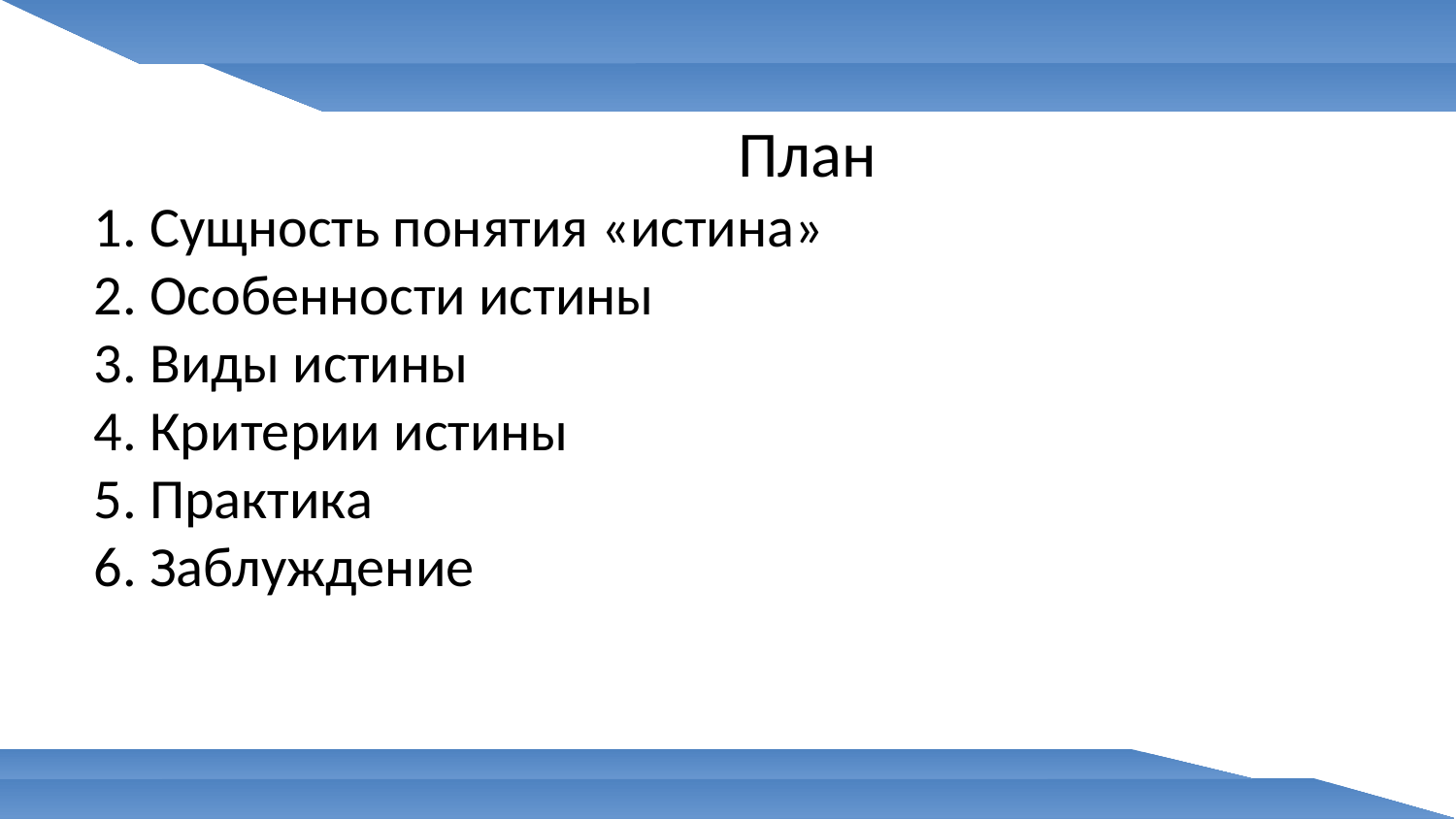

План
1. Сущность понятия «истина»
2. Особенности истины
3. Виды истины
4. Критерии истины
5. Практика
6. Заблуждение